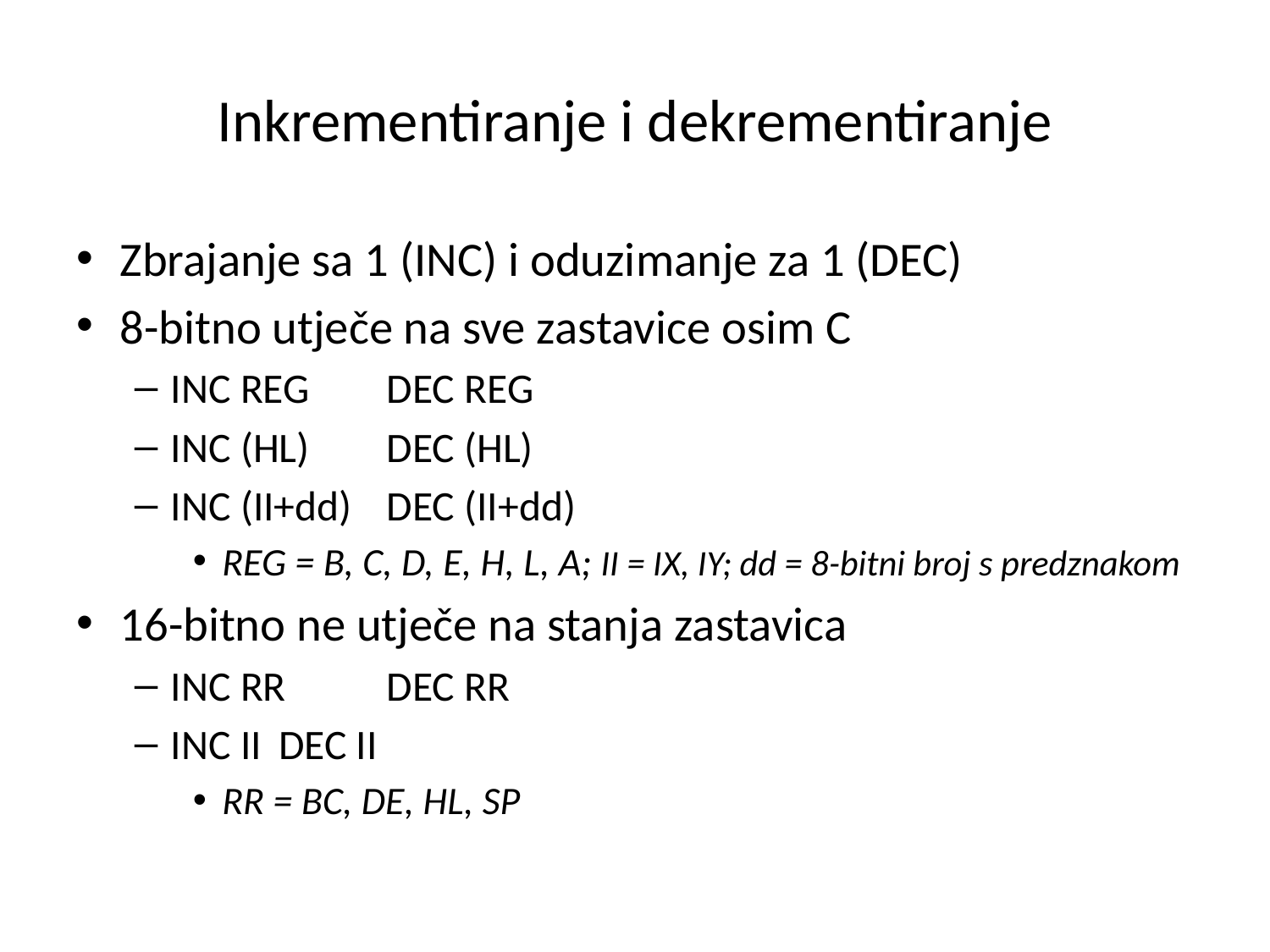

# Inkrementiranje i dekrementiranje
Zbrajanje sa 1 (INC) i oduzimanje za 1 (DEC)
8-bitno utječe na sve zastavice osim C
INC REG			DEC REG
INC (HL)			DEC (HL)
INC (II+dd)			DEC (II+dd)
REG = B, C, D, E, H, L, A; II = IX, IY; dd = 8-bitni broj s predznakom
16-bitno ne utječe na stanja zastavica
INC RR			DEC RR
INC II			DEC II
RR = BC, DE, HL, SP